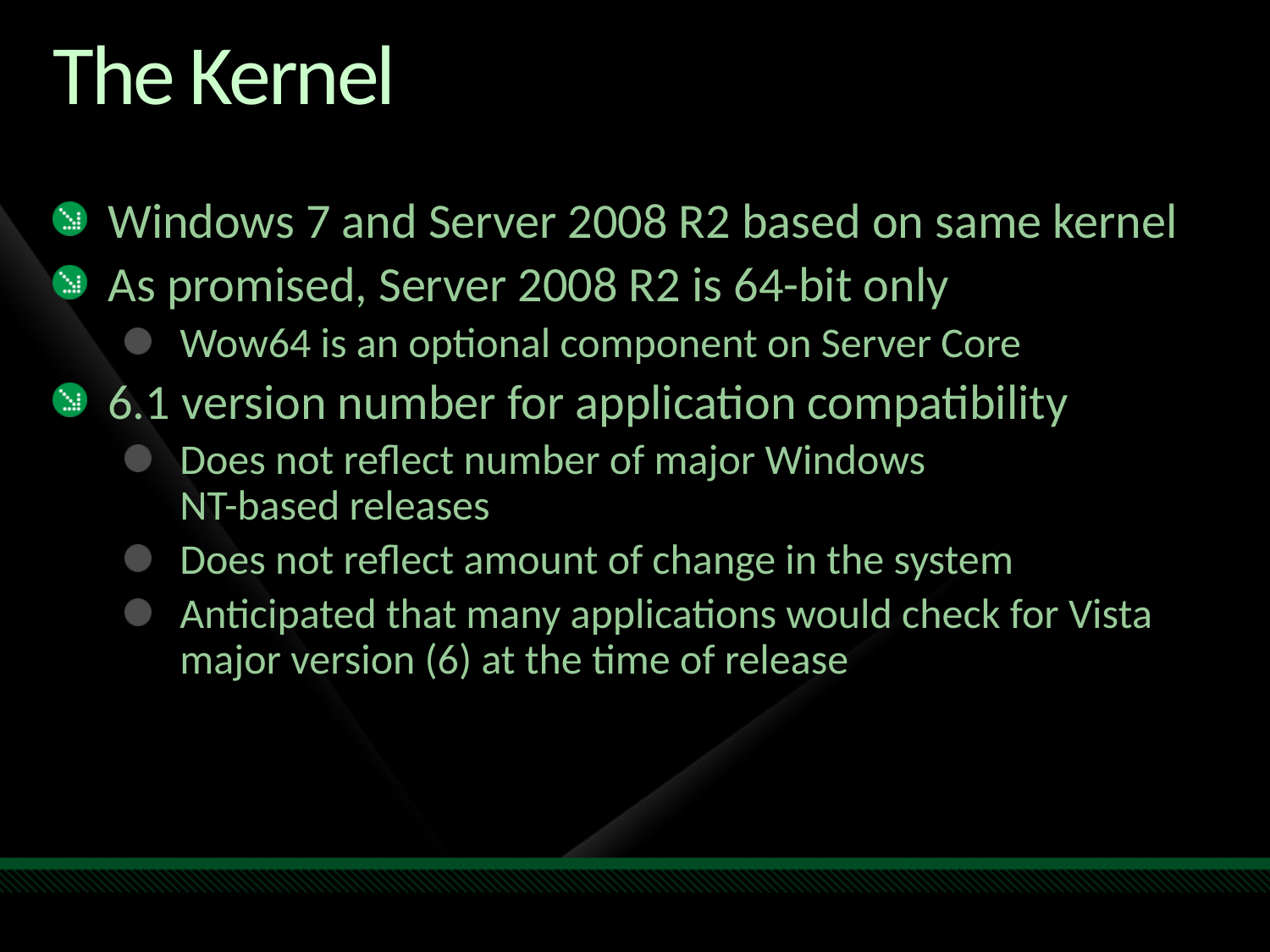

# The Kernel
Windows 7 and Server 2008 R2 based on same kernel
As promised, Server 2008 R2 is 64-bit only
Wow64 is an optional component on Server Core
6.1 version number for application compatibility
Does not reflect number of major Windows
NT-based releases
Does not reflect amount of change in the system
Anticipated that many applications would check for Vista major version (6) at the time of release